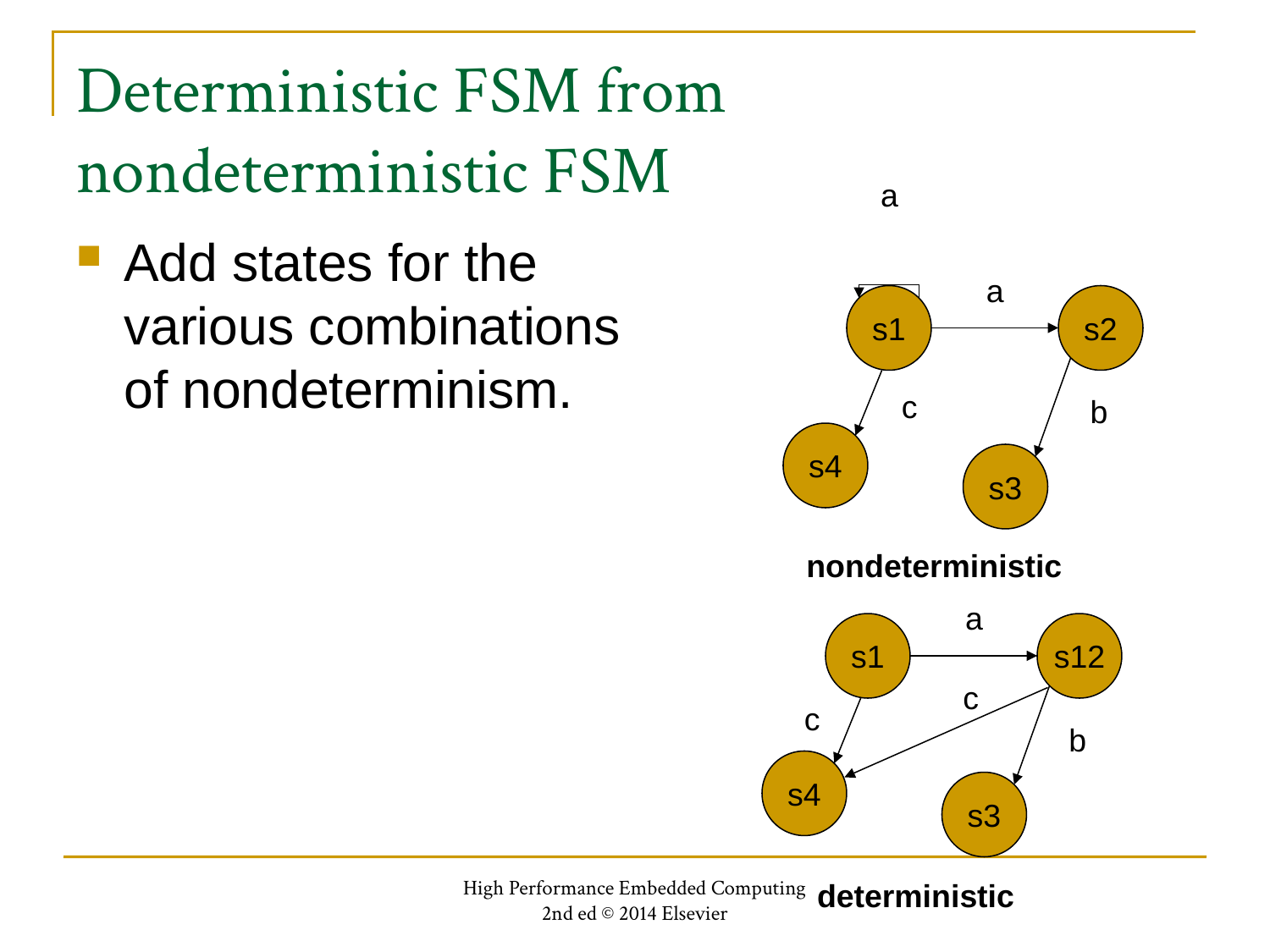

# Deterministic FSM from nondeterministic FSM
a
Add states for the various combinations of nondeterminism.
a
s1
s2
c
b

s4
s3
nondeterministic
a
s1
s12
c

c
b

s4
s3
High Performance Embedded Computing 2nd ed © 2014 Elsevier
deterministic